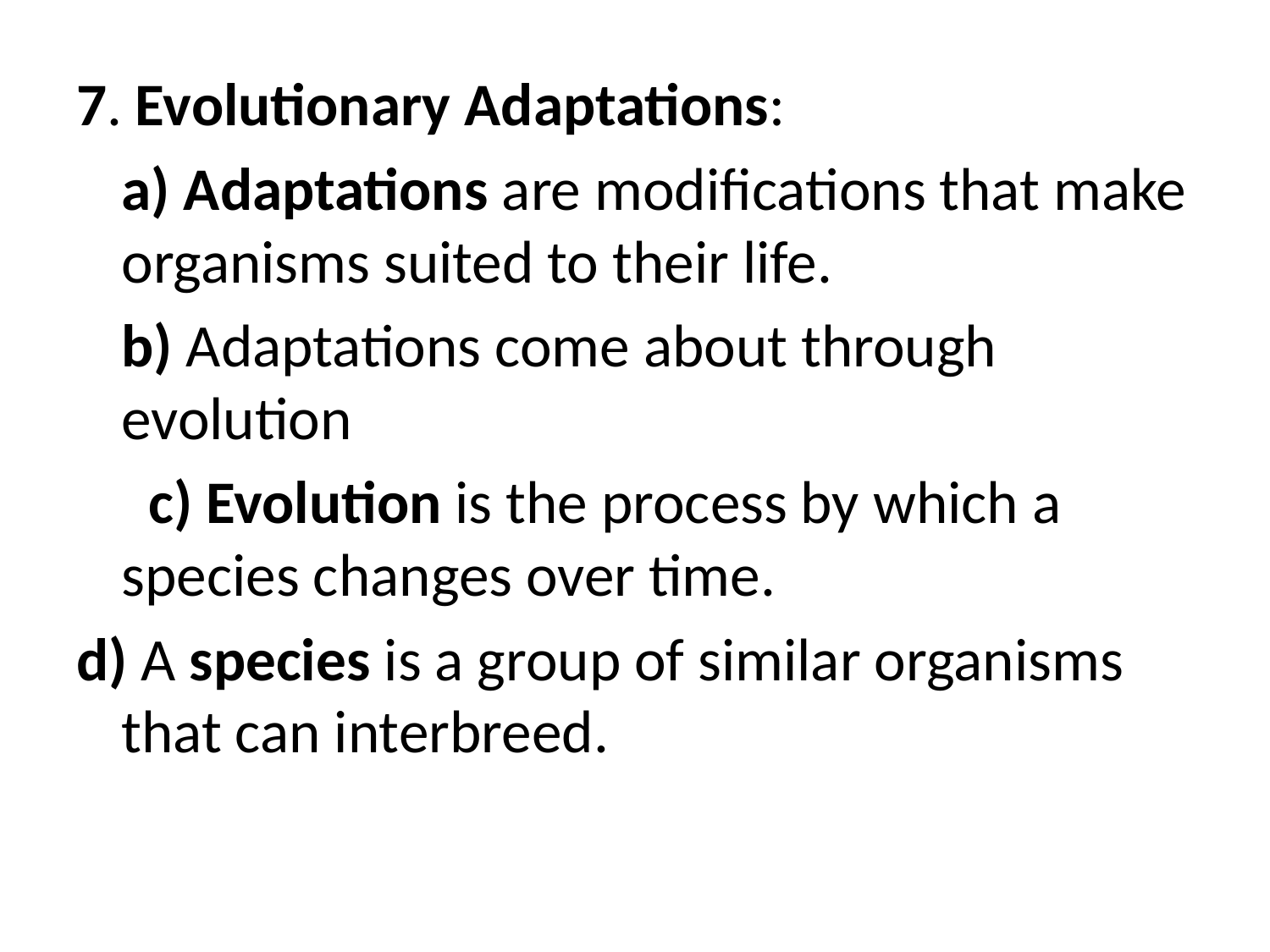

#
7. Evolutionary Adaptations:
	a) Adaptations are modifications that make organisms suited to their life.
	b) Adaptations come about through evolution
	  c) Evolution is the process by which a species changes over time.
d) A species is a group of similar organisms that can interbreed.